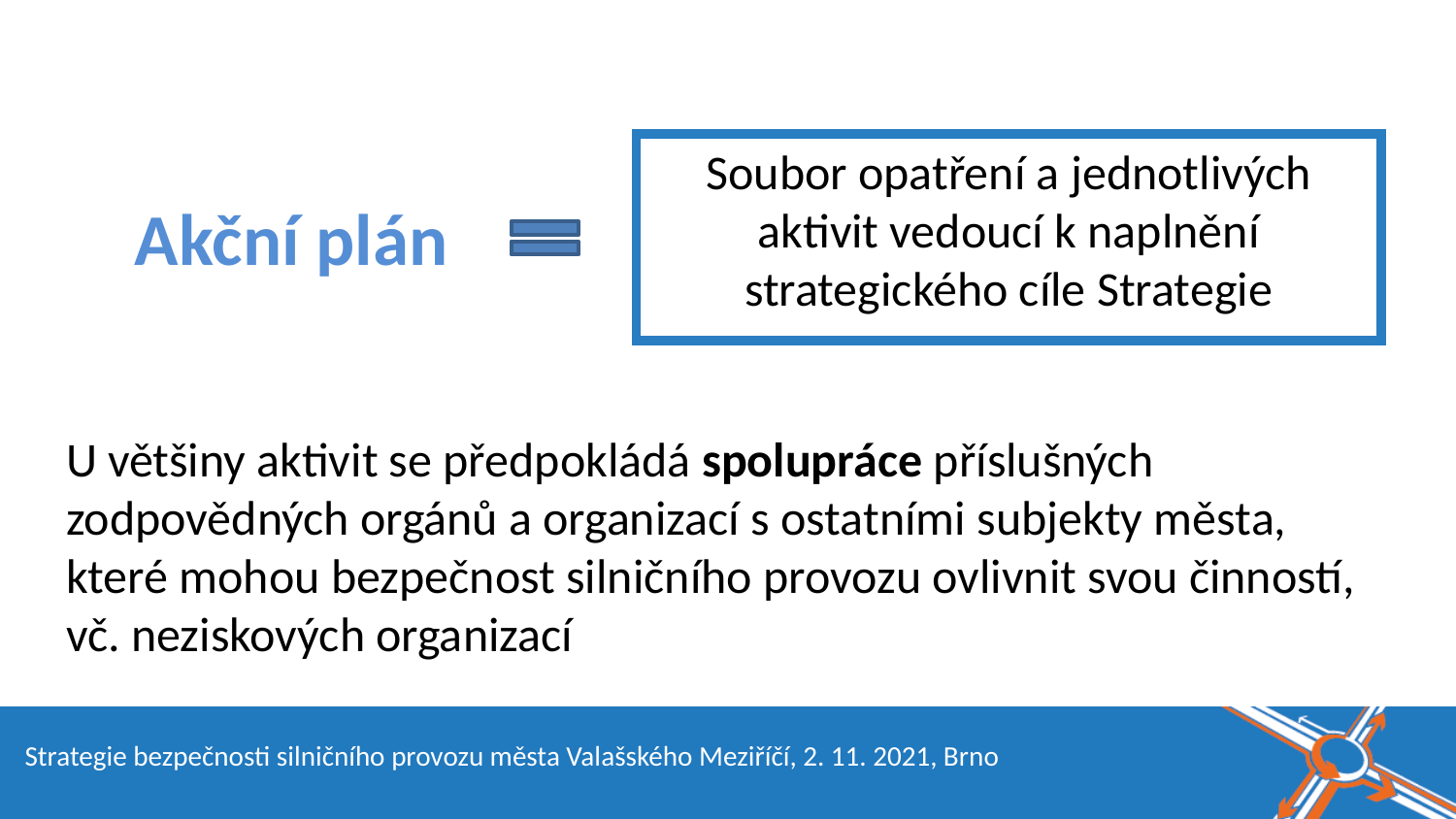

Soubor opatření a jednotlivých aktivit vedoucí k naplnění strategického cíle Strategie

Akční plán

U většiny aktivit se předpokládá spolupráce příslušných zodpovědných orgánů a organizací s ostatními subjekty města, které mohou bezpečnost silničního provozu ovlivnit svou činností, vč. neziskových organizací
Strategie bezpečnosti silničního provozu města Valašského Meziříčí, 2. 11. 2021, Brno